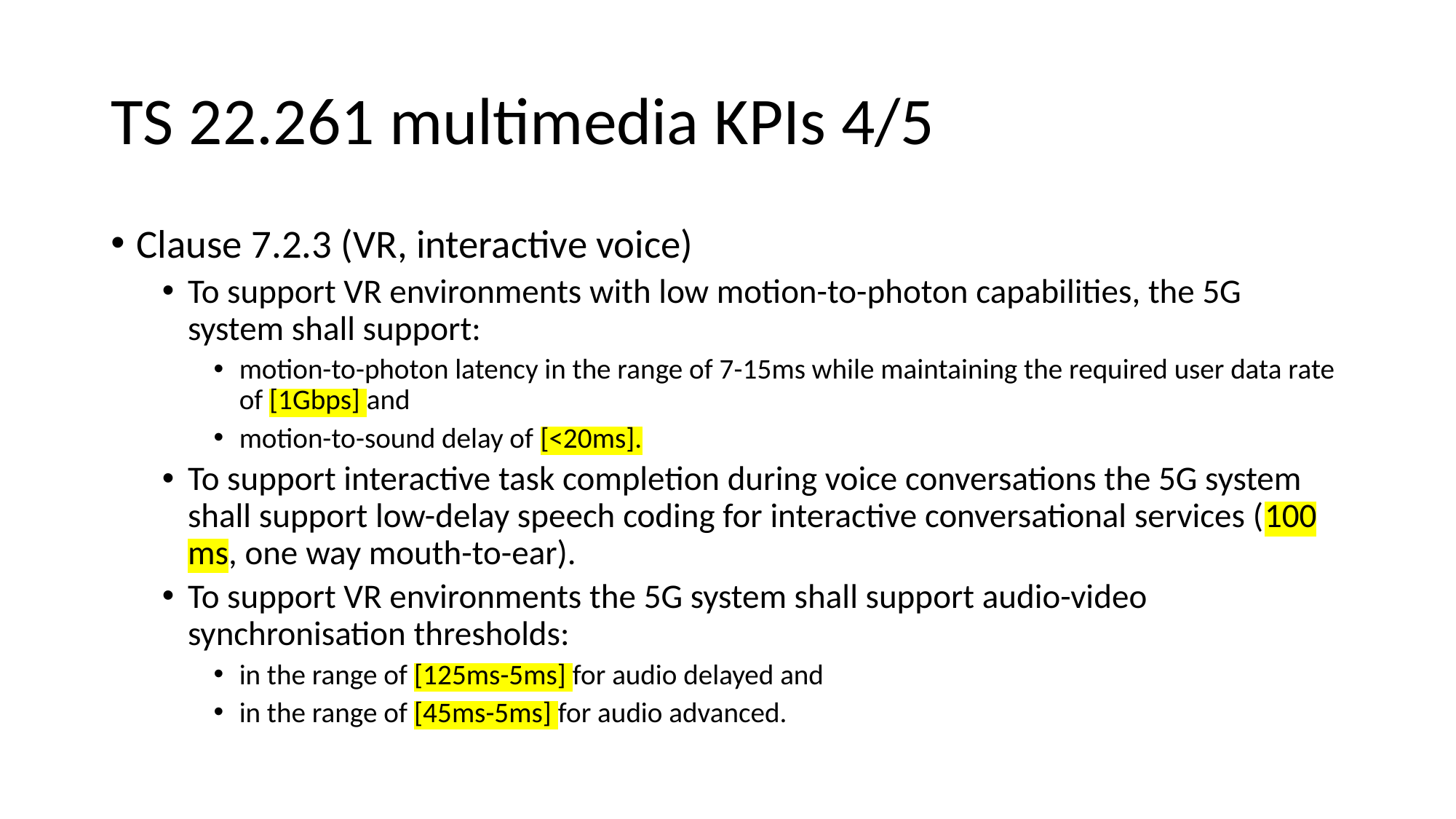

# TS 22.261 multimedia KPIs 4/5
Clause 7.2.3 (VR, interactive voice)
To support VR environments with low motion-to-photon capabilities, the 5G system shall support:
motion-to-photon latency in the range of 7-15ms while maintaining the required user data rate of [1Gbps] and
motion-to-sound delay of [<20ms].
To support interactive task completion during voice conversations the 5G system shall support low-delay speech coding for interactive conversational services (100 ms, one way mouth-to-ear).
To support VR environments the 5G system shall support audio-video synchronisation thresholds:
in the range of [125ms-5ms] for audio delayed and
in the range of [45ms-5ms] for audio advanced.